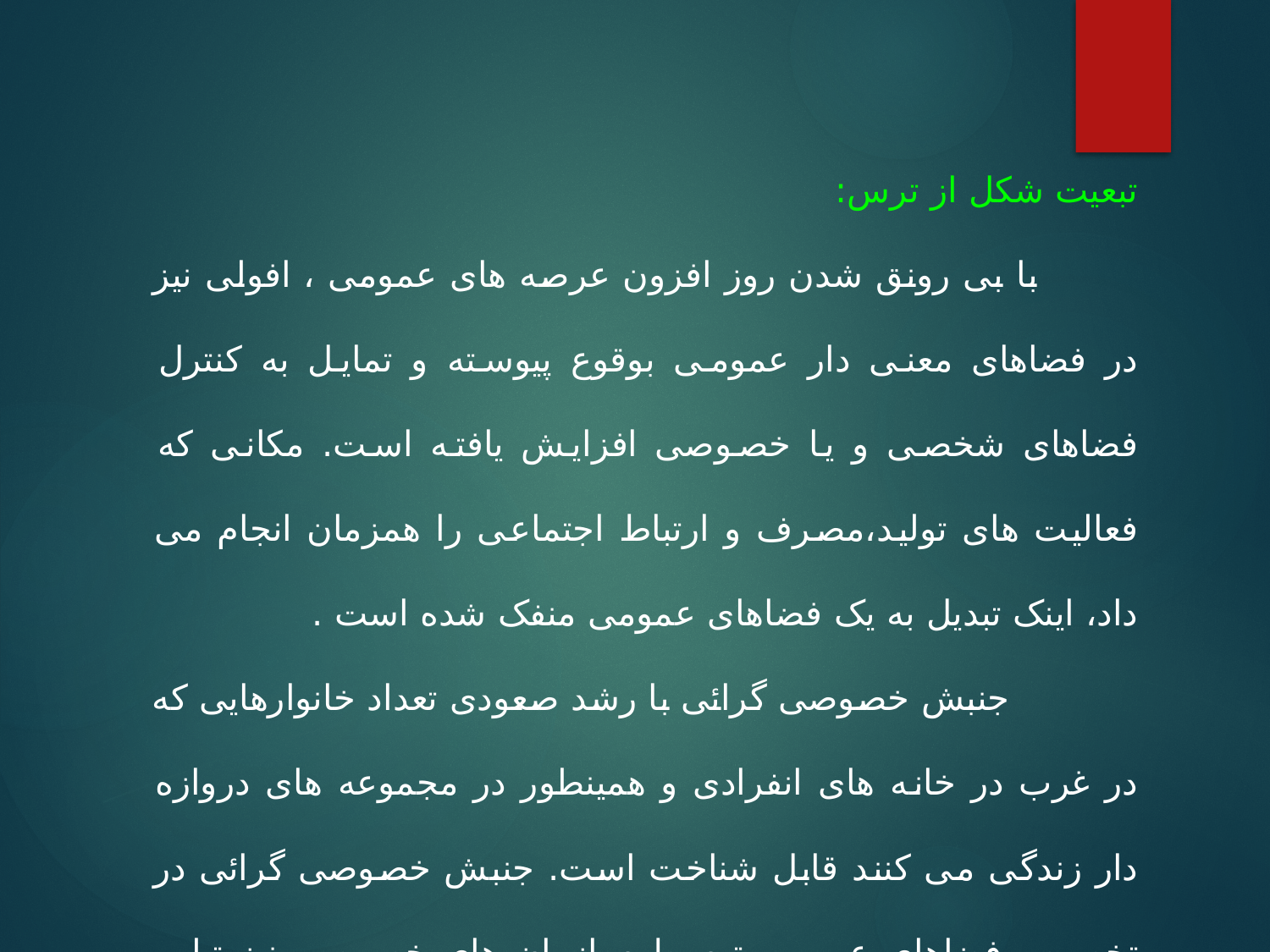

تبعیت شکل از ترس:
        با بی رونق شدن روز افزون عرصه های عمومی ، افولی نیز در فضاهای معنی دار عمومی بوقوع پیوسته و تمایل به کنترل فضاهای شخصی و یا خصوصی افزایش یافته است. مکانی که فعالیت های تولید،مصرف و ارتباط اجتماعی را همزمان انجام می داد، اینک تبدیل به یک فضاهای عمومی منفک شده است .
           جنبش خصوصی گرائی با رشد صعودی تعداد خانوارهایی که در غرب در خانه های انفرادی و همینطور در مجموعه های دروازه دار زندگی می کنند قابل شناخت است. جنبش خصوصی گرائی در تخصیص فضاهای عمومی توسط سازمان های خصوصی نیز تبلور می یابد.